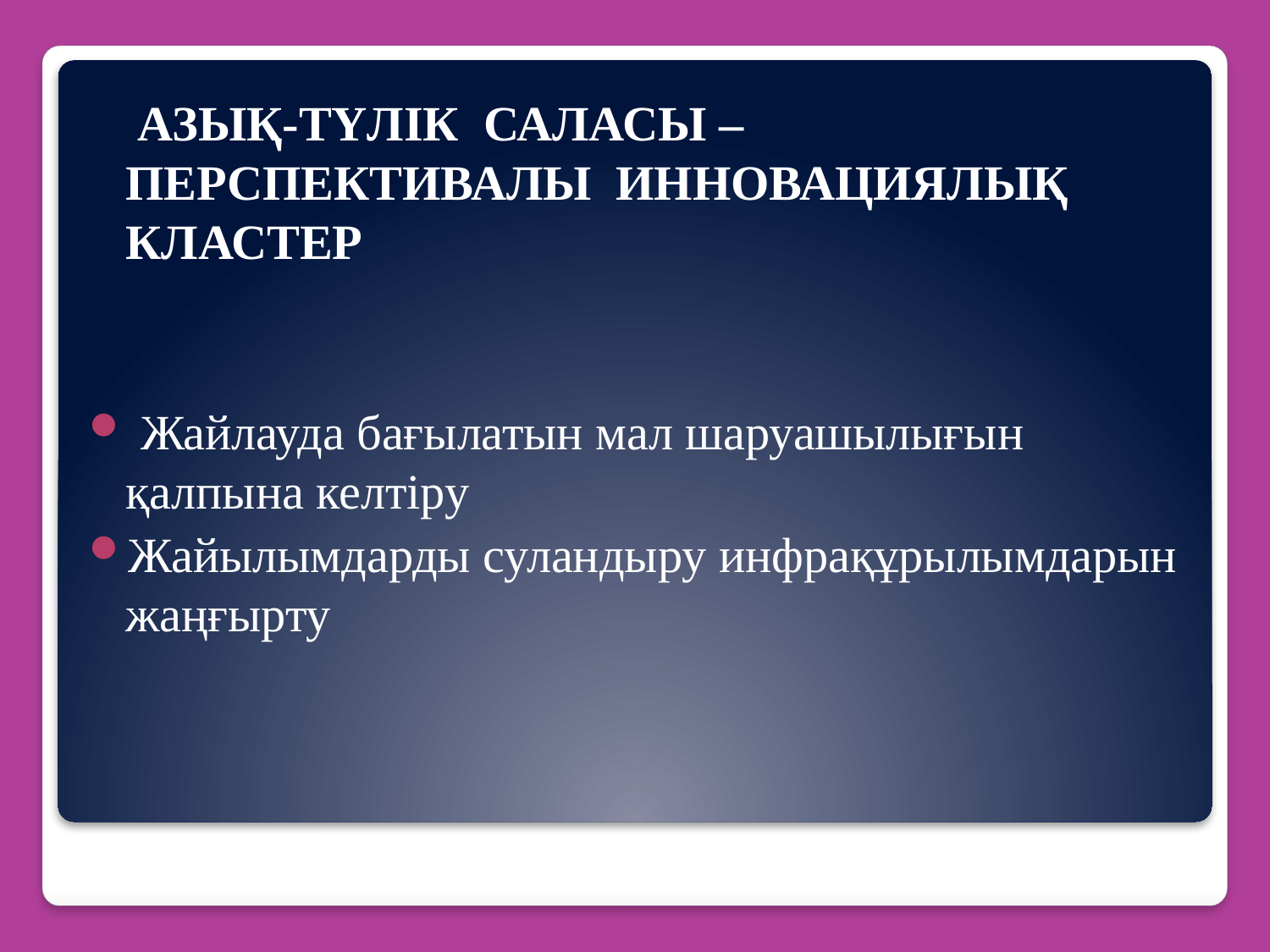

АЗЫҚ-ТҮЛІК  САЛАСЫ – ПЕРСПЕКТИВАЛЫ  ИННОВАЦИЯЛЫҚ  КЛАСТЕР

 Жайлауда бағылатын мал шаруашылығын қалпына келтіру
Жайылымдарды суландыру инфрақұрылымдарын жаңғырту